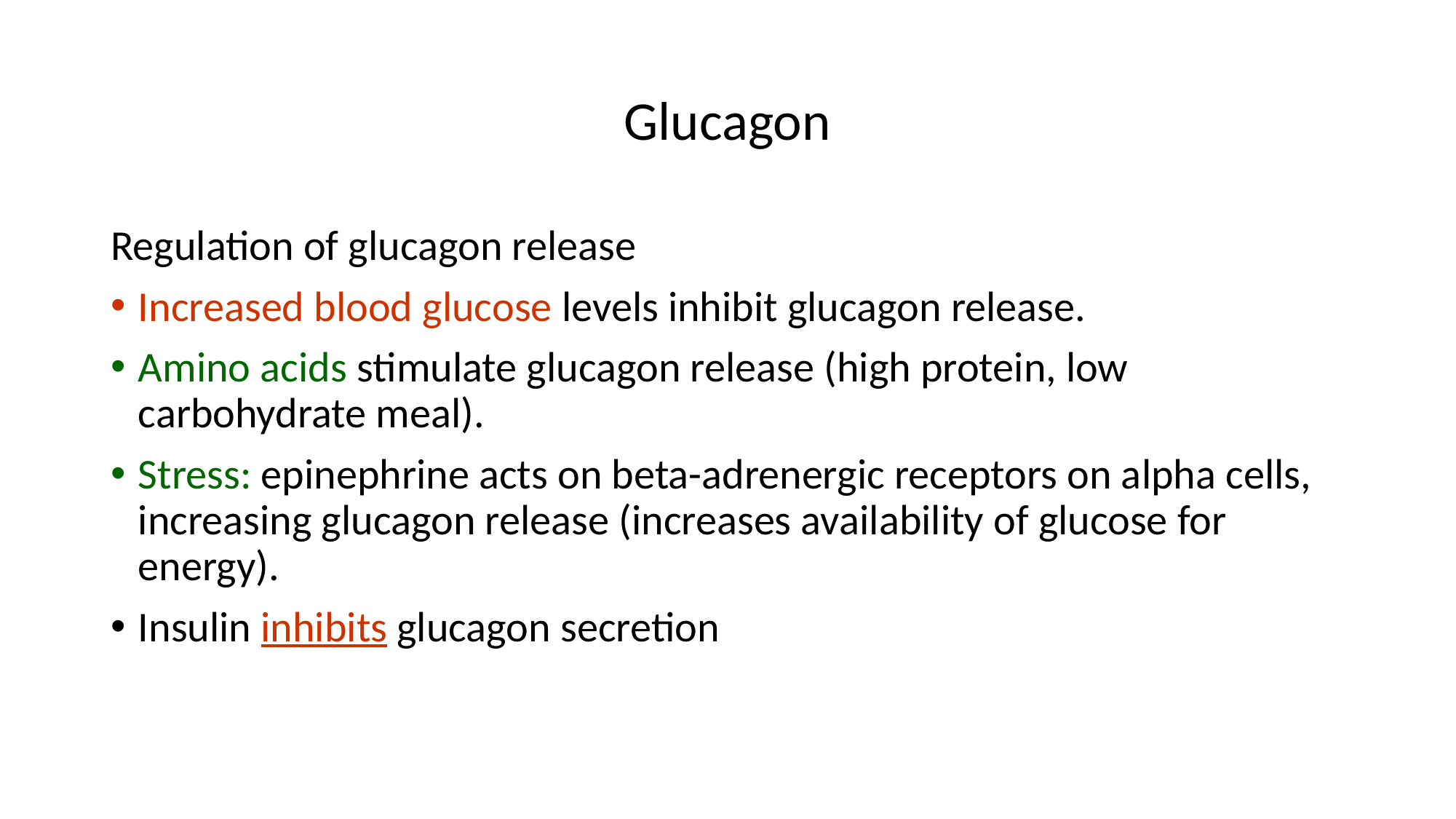

# Glucagon
Regulation of glucagon release
Increased blood glucose levels inhibit glucagon release.
Amino acids stimulate glucagon release (high protein, low carbohydrate meal).
Stress: epinephrine acts on beta-adrenergic receptors on alpha cells, increasing glucagon release (increases availability of glucose for energy).
Insulin inhibits glucagon secretion